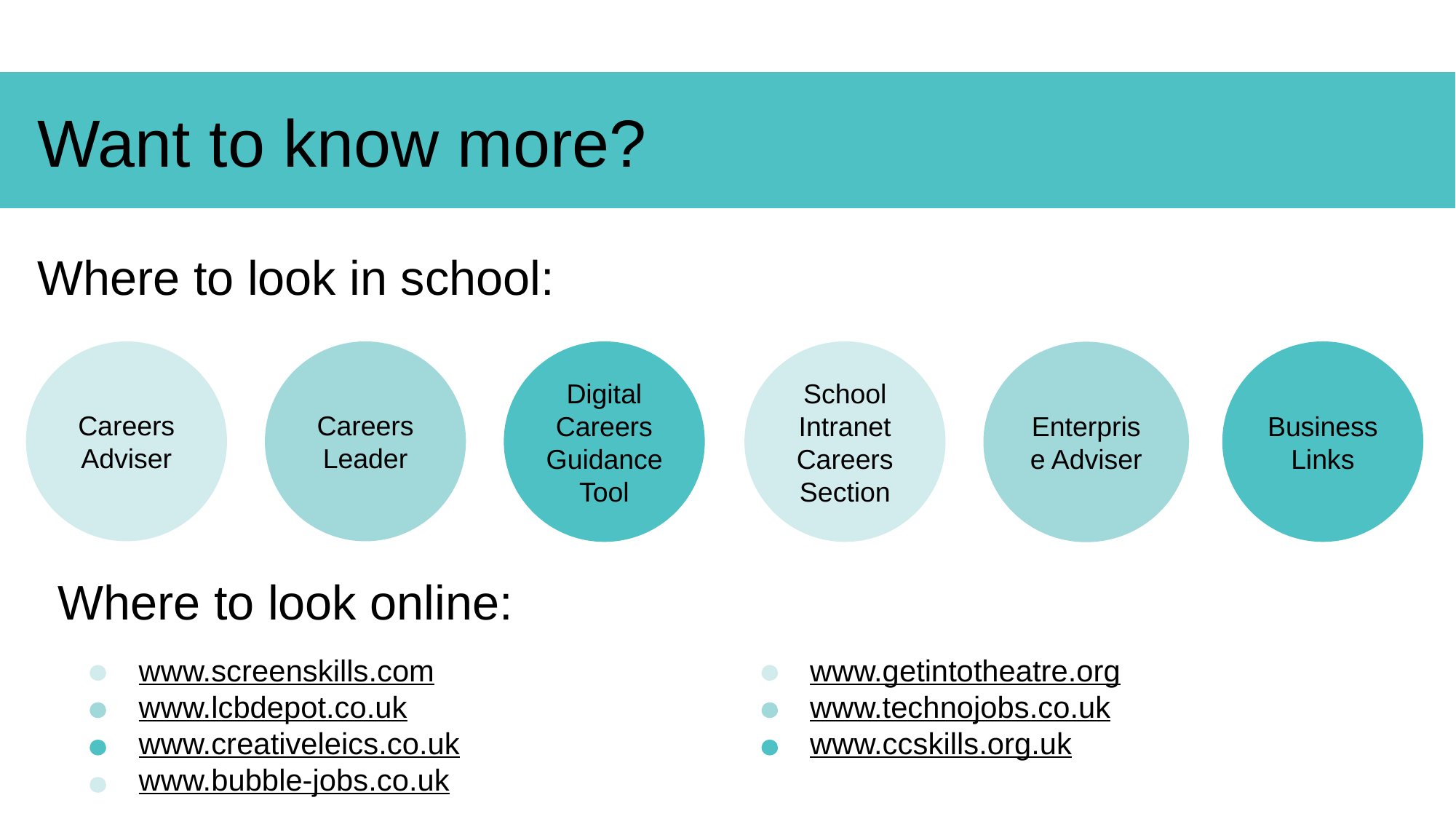

# Want to know more?
Where to look in school:
Careers Adviser
Careers Leader
School Intranet Careers Section
Business Links
Digital Careers Guidance Tool
Enterprise Adviser
Where to look online:
www.screenskills.com
www.lcbdepot.co.uk
www.creativeleics.co.uk
www.bubble-jobs.co.uk
www.getintotheatre.org
www.technojobs.co.uk
www.ccskills.org.uk